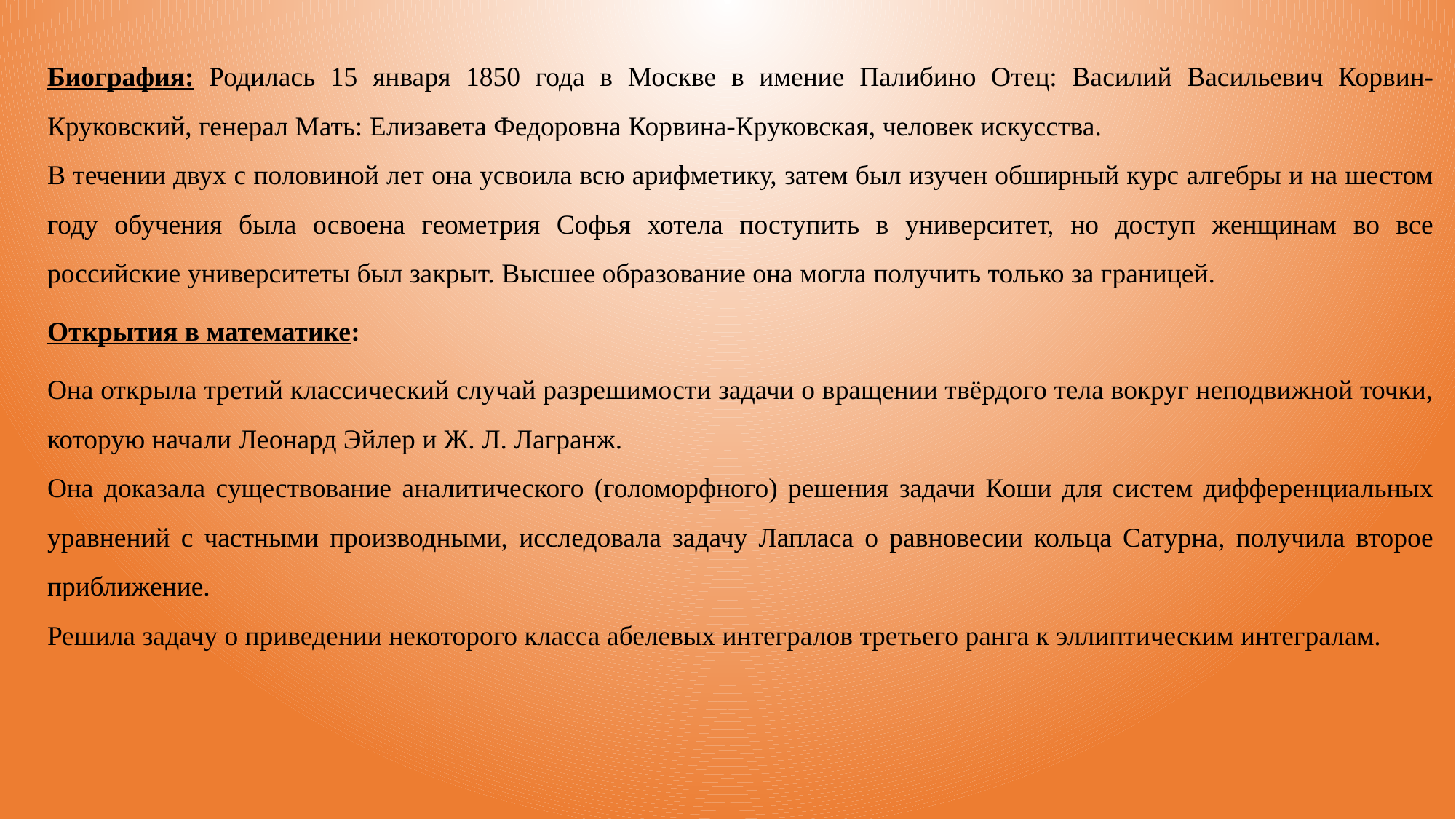

Биография: Родилась 15 января 1850 года в Москве в имение Палибино Отец: Василий Васильевич Корвин-Круковский, генерал Мать: Елизавета Федоровна Корвина-Круковская, человек искусства.
В течении двух с половиной лет она усвоила всю арифметику, затем был изучен обширный курс алгебры и на шестом году обучения была освоена геометрия Софья хотела поступить в университет, но доступ женщинам во все российские университеты был закрыт. Высшее образование она могла получить только за границей.
Открытия в математике:
Она открыла третий классический случай разрешимости задачи о вращении твёрдого тела вокруг неподвижной точки, которую начали Леонард Эйлер и Ж. Л. Лагранж.
Она доказала существование аналитического (голоморфного) решения задачи Коши для систем дифференциальных уравнений с частными производными, исследовала задачу Лапласа о равновесии кольца Сатурна, получила второе приближение.
Решила задачу о приведении некоторого класса абелевых интегралов третьего ранга к эллиптическим интегралам.